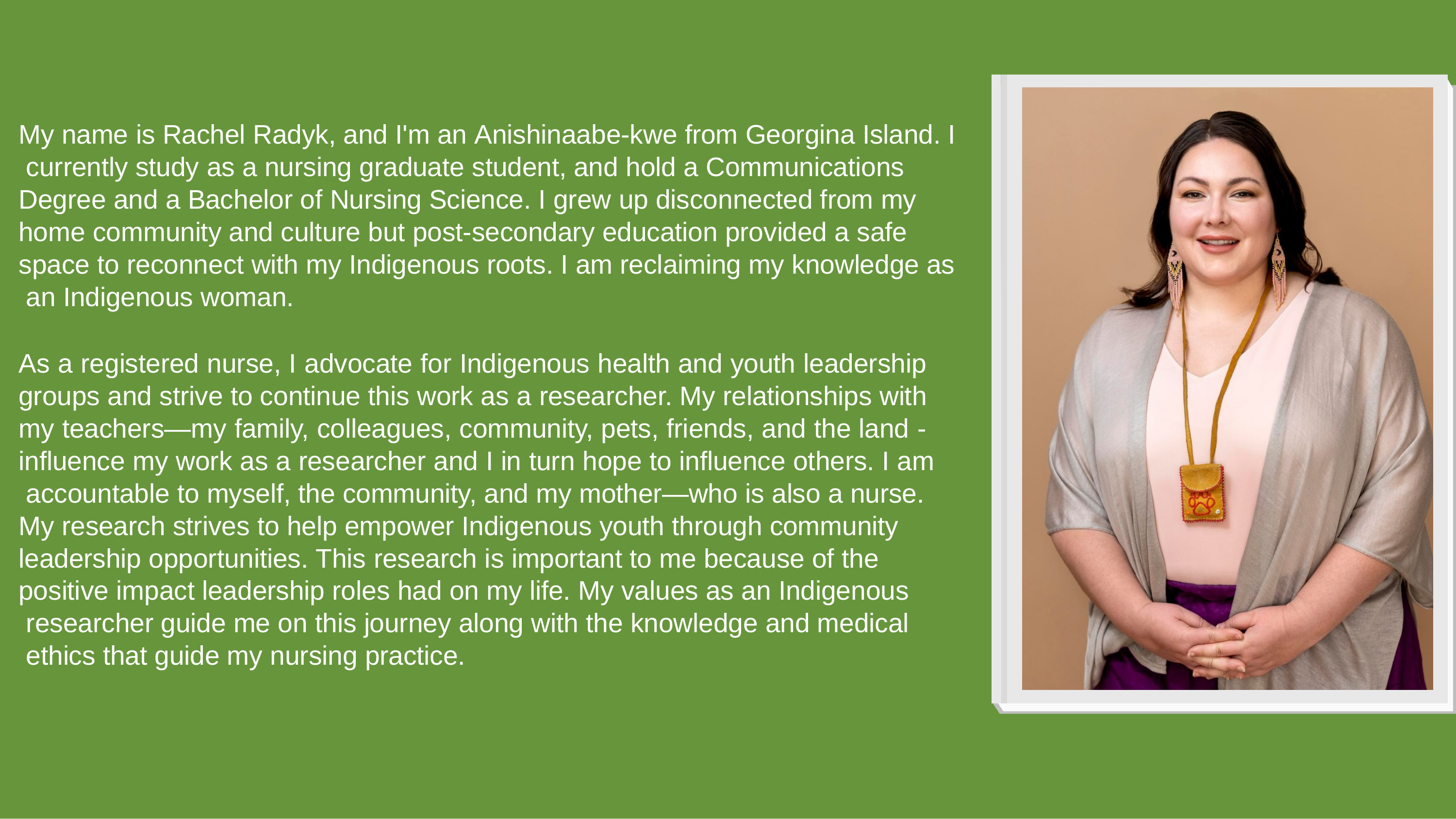

My name is Rachel Radyk, and I'm an Anishinaabe-kwe from Georgina Island. I  currently study as a nursing graduate student, and hold a Communications  Degree and a Bachelor of Nursing Science. I grew up disconnected from my  home community and culture but post-secondary education provided a safe  space to reconnect with my Indigenous roots. I am reclaiming my knowledge as  an Indigenous woman.

As a registered nurse, I advocate for Indigenous health and youth leadership  groups and strive to continue this work as a researcher. My relationships with  my teachers—my family, colleagues, community, pets, friends, and the land -  influence my work as a researcher and I in turn hope to influence others. I am  accountable to myself, the community, and my mother—who is also a nurse.
My research strives to help empower Indigenous youth through community  leadership opportunities. This research is important to me because of the  positive impact leadership roles had on my life. My values as an Indigenous  researcher guide me on this journey along with the knowledge and medical  ethics that guide my nursing practice.